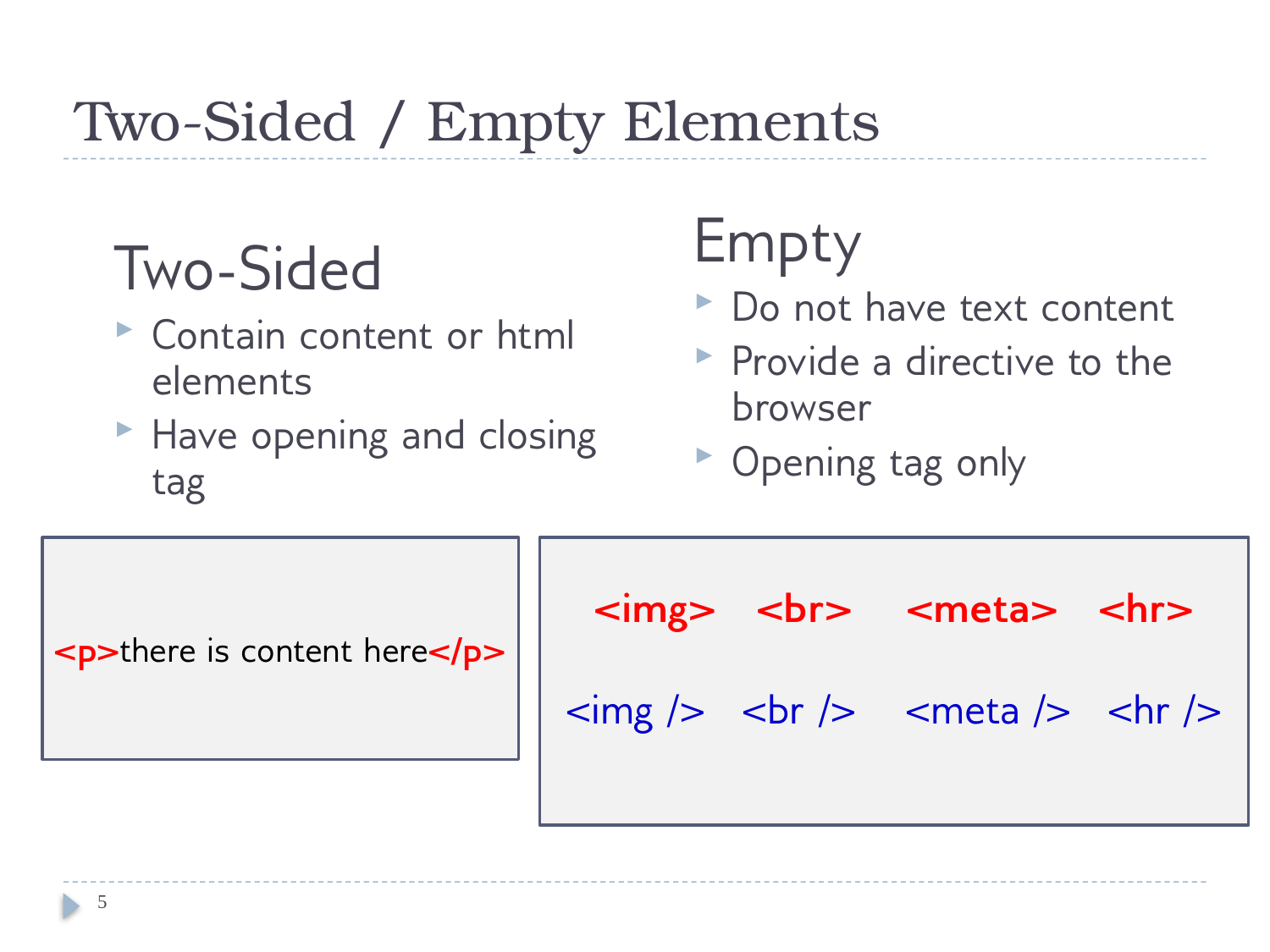

# Two-Sided / Empty Elements

Two-Sided
Contain content or html elements
Have opening and closing tag

Empty
Do not have text content
Provide a directive to the browser
Opening tag only
<img>   <br>    <meta>   <hr>

<img />   <br />    <meta />   <hr />

<p>there is content here</p>
5